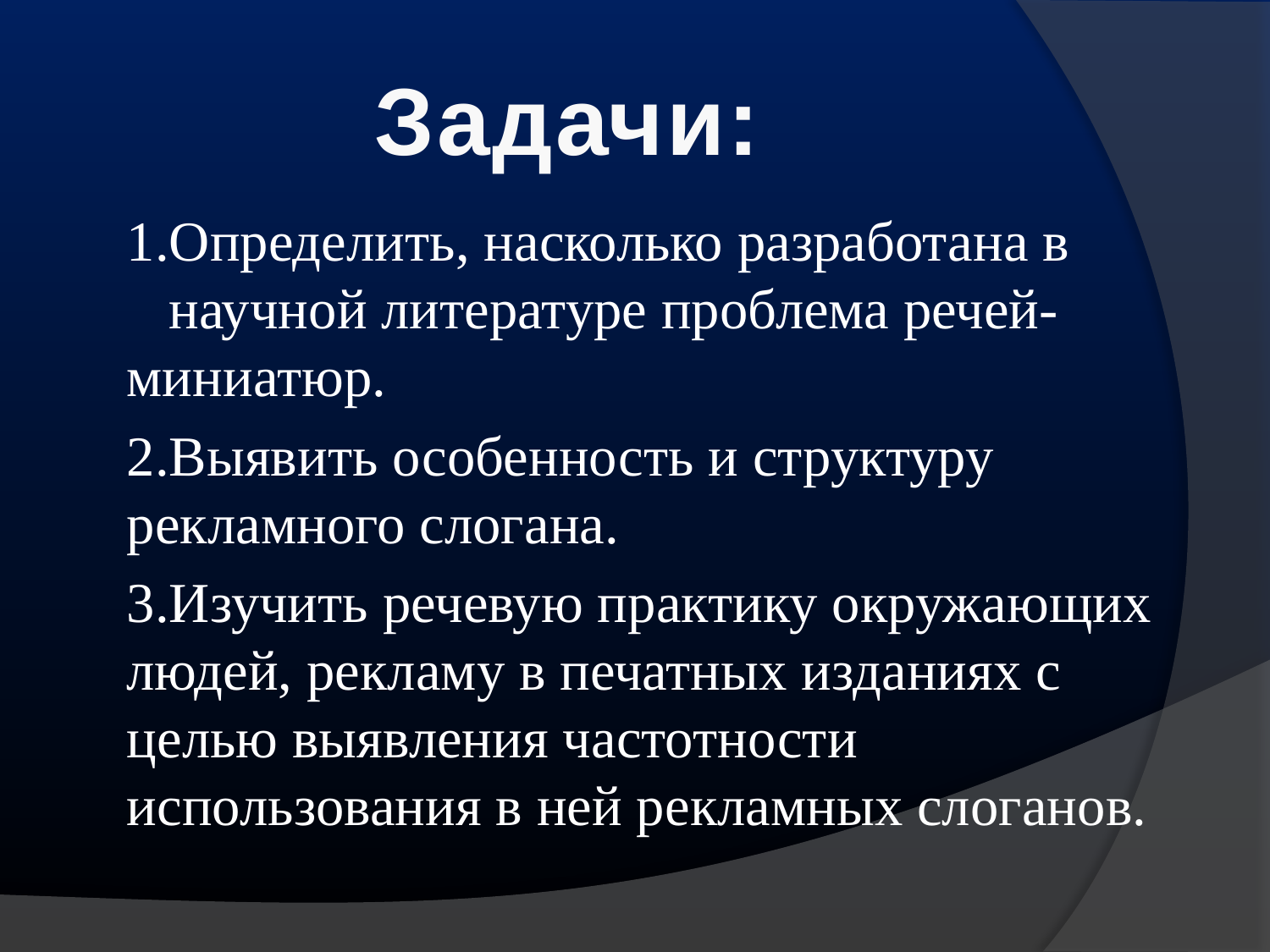

# Задачи:
1.Определить, насколько разработана в             научной литературе проблема речей-миниатюр.
2.Выявить особенность и структуру рекламного слогана.
3.Изучить речевую практику окружающих людей, рекламу в печатных изданиях с целью выявления частотности использования в ней рекламных слоганов.